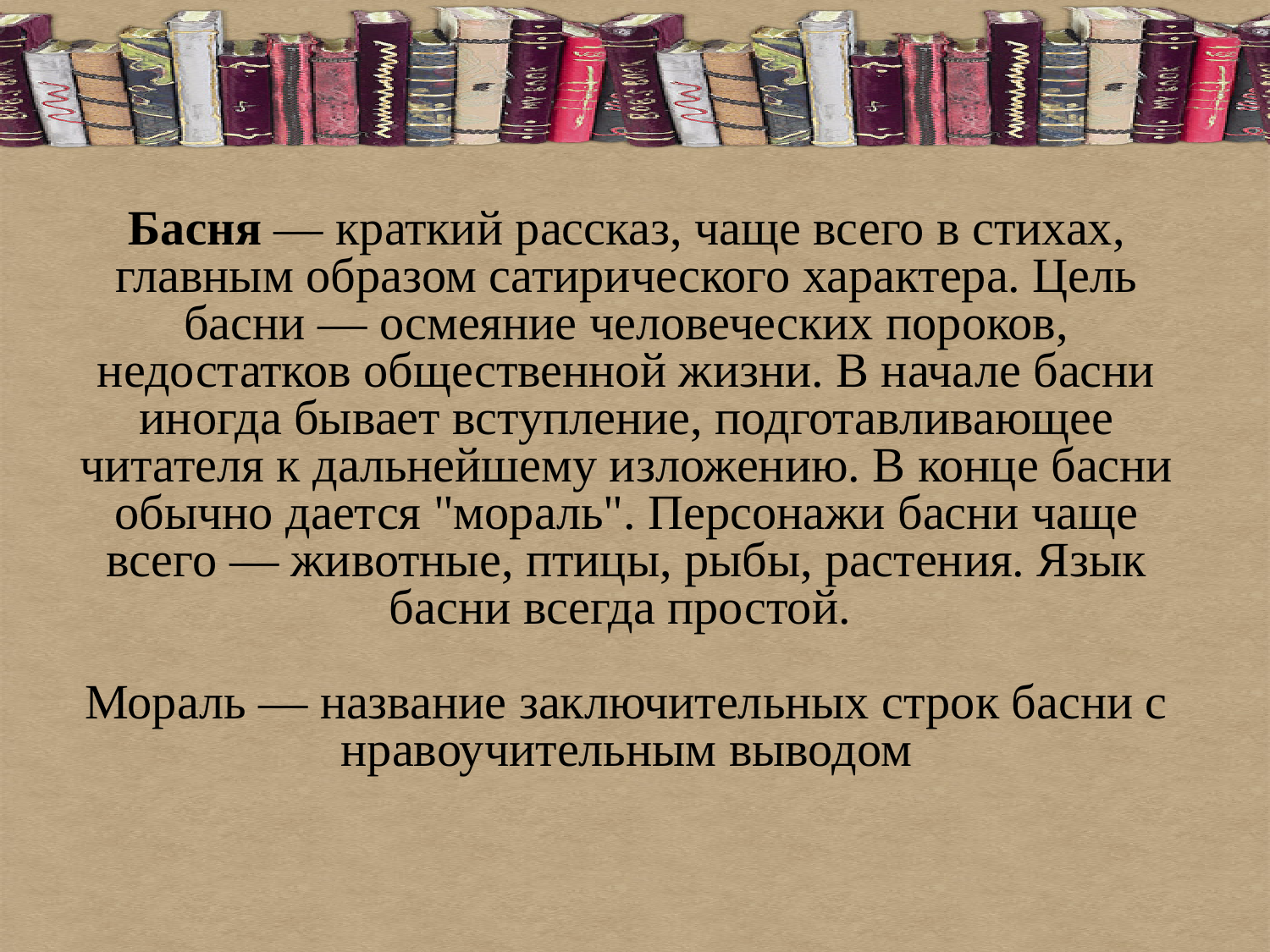

# Басня — краткий рассказ, чаще всего в стихах, главным образом сатирического характера. Цель басни — осмеяние человеческих пороков, недостатков общественной жизни. В начале басни иногда бывает вступление, подготавливающее читателя к дальнейшему изложению. В конце басни обычно дается "мораль". Персонажи басни чаще всего — животные, птицы, рыбы, растения. Язык басни всегда простой. Мораль — название заключительных строк басни с нравоучительным выводом